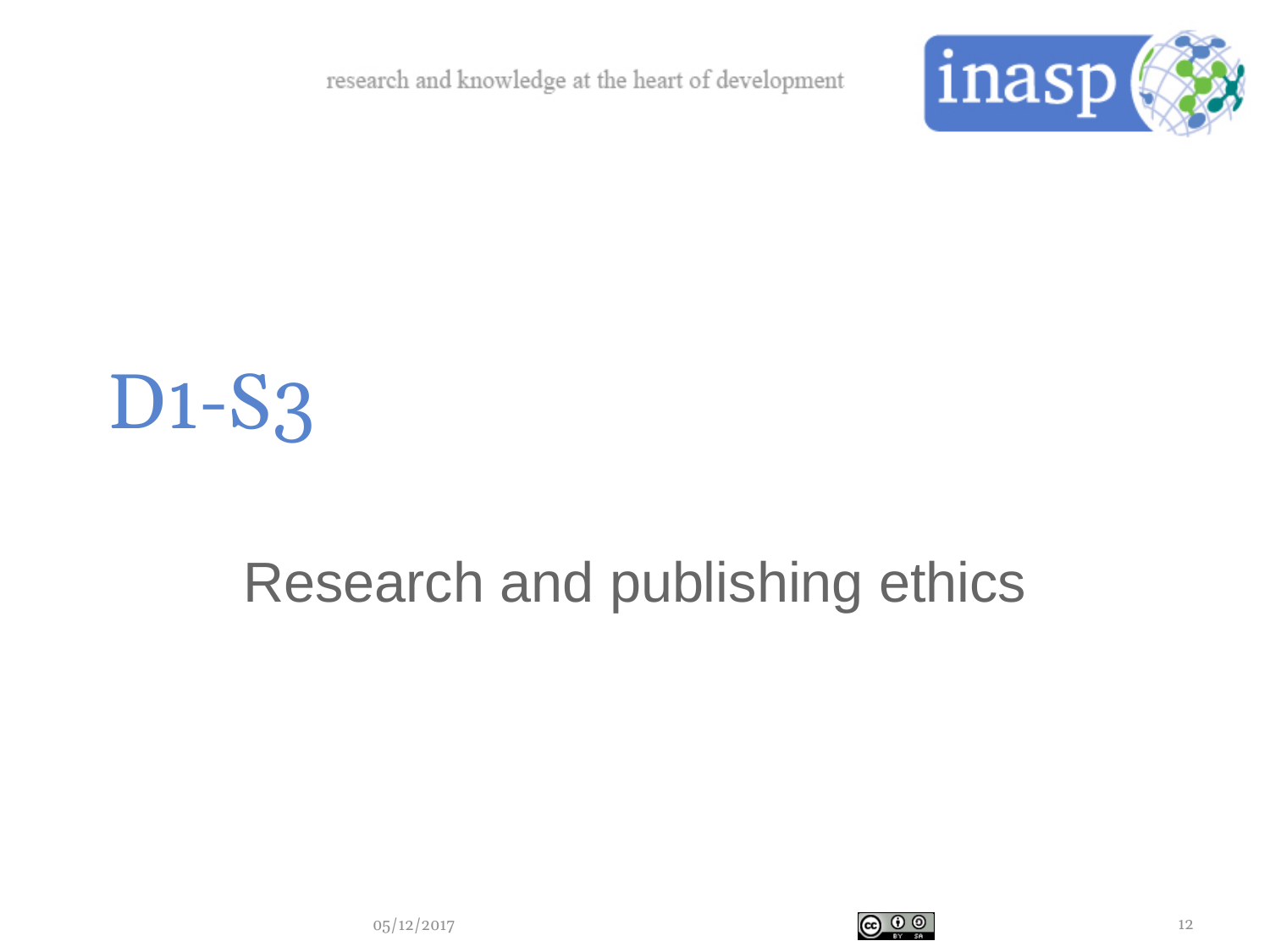

# D1-S3
Research and publishing ethics
05/12/2017

12